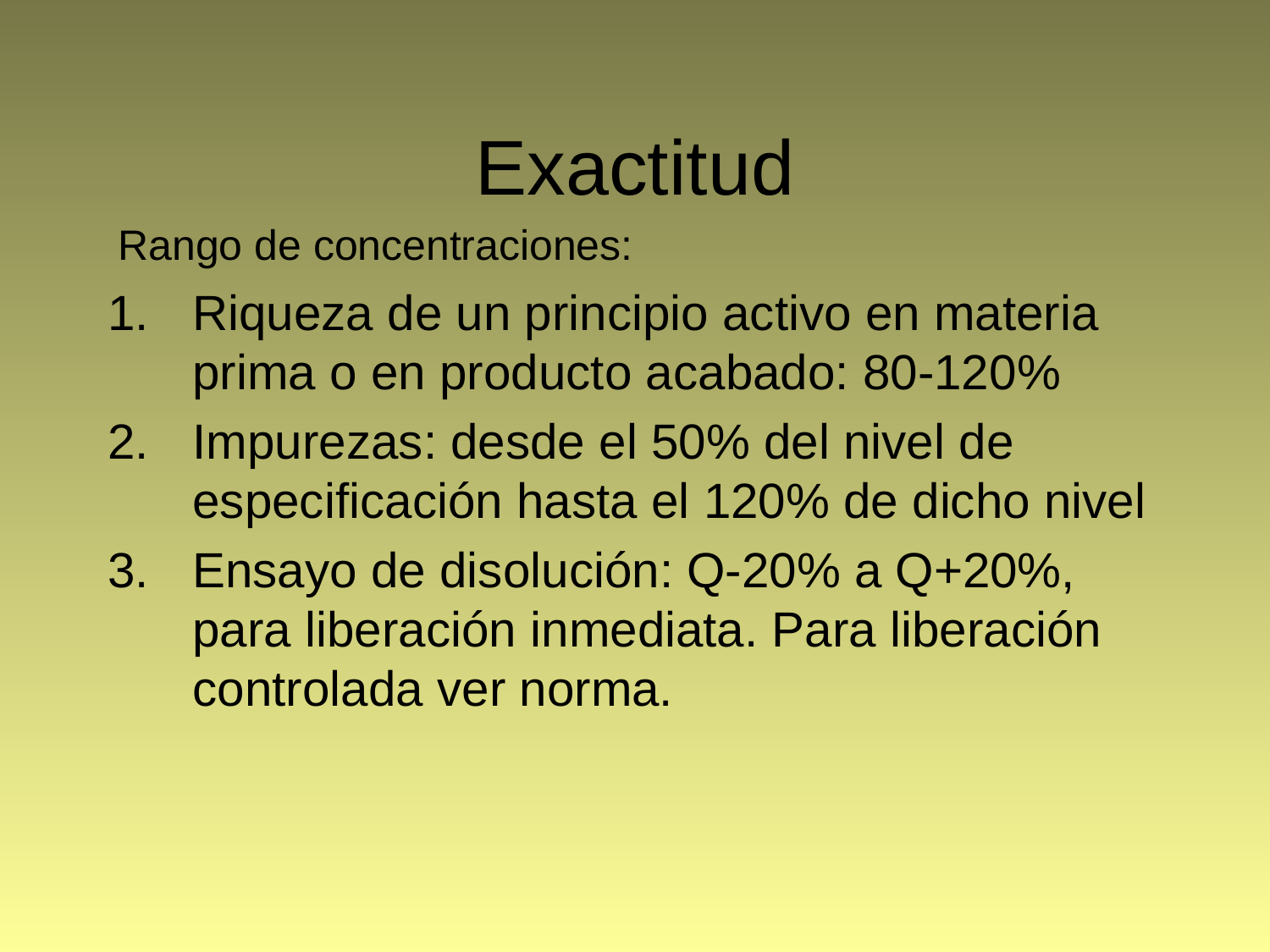

# Exactitud
Rango de concentraciones:
Riqueza de un principio activo en materia prima o en producto acabado: 80-120%
Impurezas: desde el 50% del nivel de especificación hasta el 120% de dicho nivel
Ensayo de disolución: Q-20% a Q+20%, para liberación inmediata. Para liberación controlada ver norma.